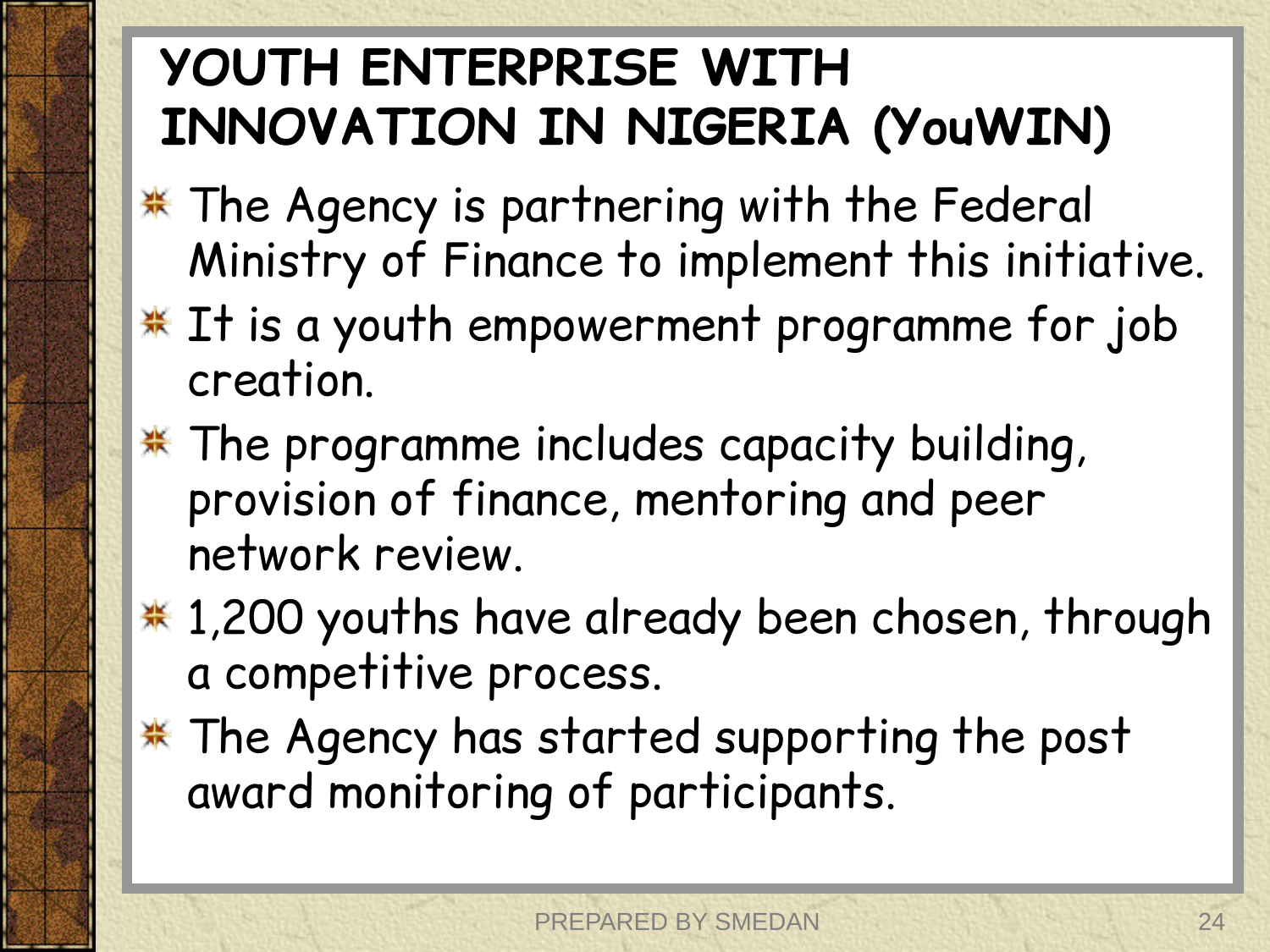

# YOUTH ENTERPRISE WITH INNOVATION IN NIGERIA (YouWIN)
The Agency is partnering with the Federal Ministry of Finance to implement this initiative.
It is a youth empowerment programme for job creation.
The programme includes capacity building, provision of finance, mentoring and peer network review.
1,200 youths have already been chosen, through a competitive process.
The Agency has started supporting the post award monitoring of participants.

PREPARED BY SMEDAN
24